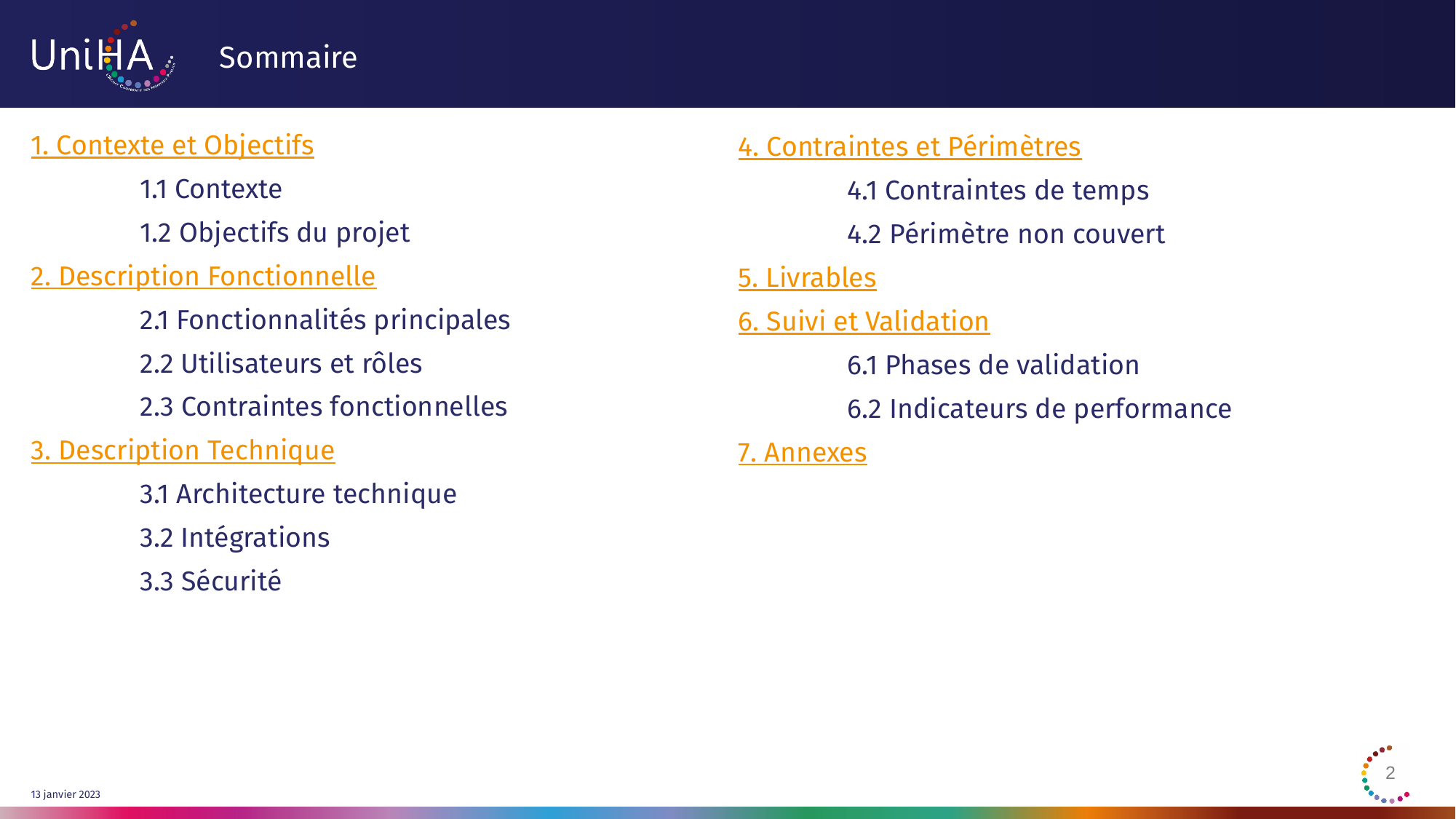

# Sommaire
1. Contexte et Objectifs
	1.1 Contexte
	1.2 Objectifs du projet
2. Description Fonctionnelle
	2.1 Fonctionnalités principales
	2.2 Utilisateurs et rôles
	2.3 Contraintes fonctionnelles
3. Description Technique
	3.1 Architecture technique
	3.2 Intégrations
	3.3 Sécurité

4. Contraintes et Périmètres
	4.1 Contraintes de temps
	4.2 Périmètre non couvert
5. Livrables
6. Suivi et Validation
	6.1 Phases de validation
	6.2 Indicateurs de performance
7. Annexes